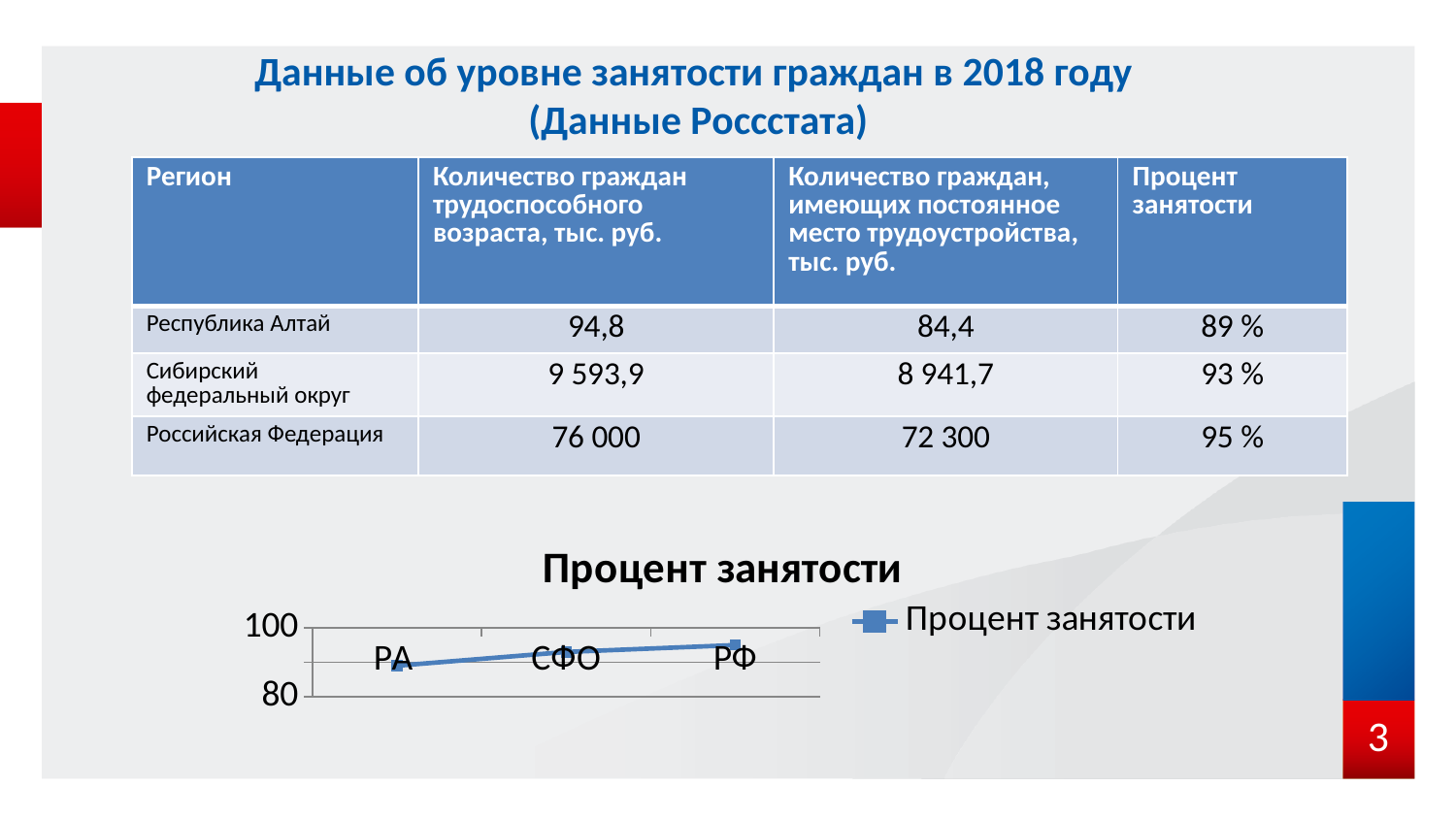

# Данные об уровне занятости граждан в 2018 году (Данные Россстата)
| Регион | Количество граждан трудоспособного возраста, тыс. руб. | Количество граждан, имеющих постоянное место трудоустройства, тыс. руб. | Процент занятости |
| --- | --- | --- | --- |
| Республика Алтай | 94,8 | 84,4 | 89 % |
| Сибирский федеральный округ | 9 593,9 | 8 941,7 | 93 % |
| Российская Федерация | 76 000 | 72 300 | 95 % |

### Chart:

| Category | Процент занятости |
|---|---|
| РА  | 89.0 |
| СФО | 93.0 |
| РФ | 95.0 |
3